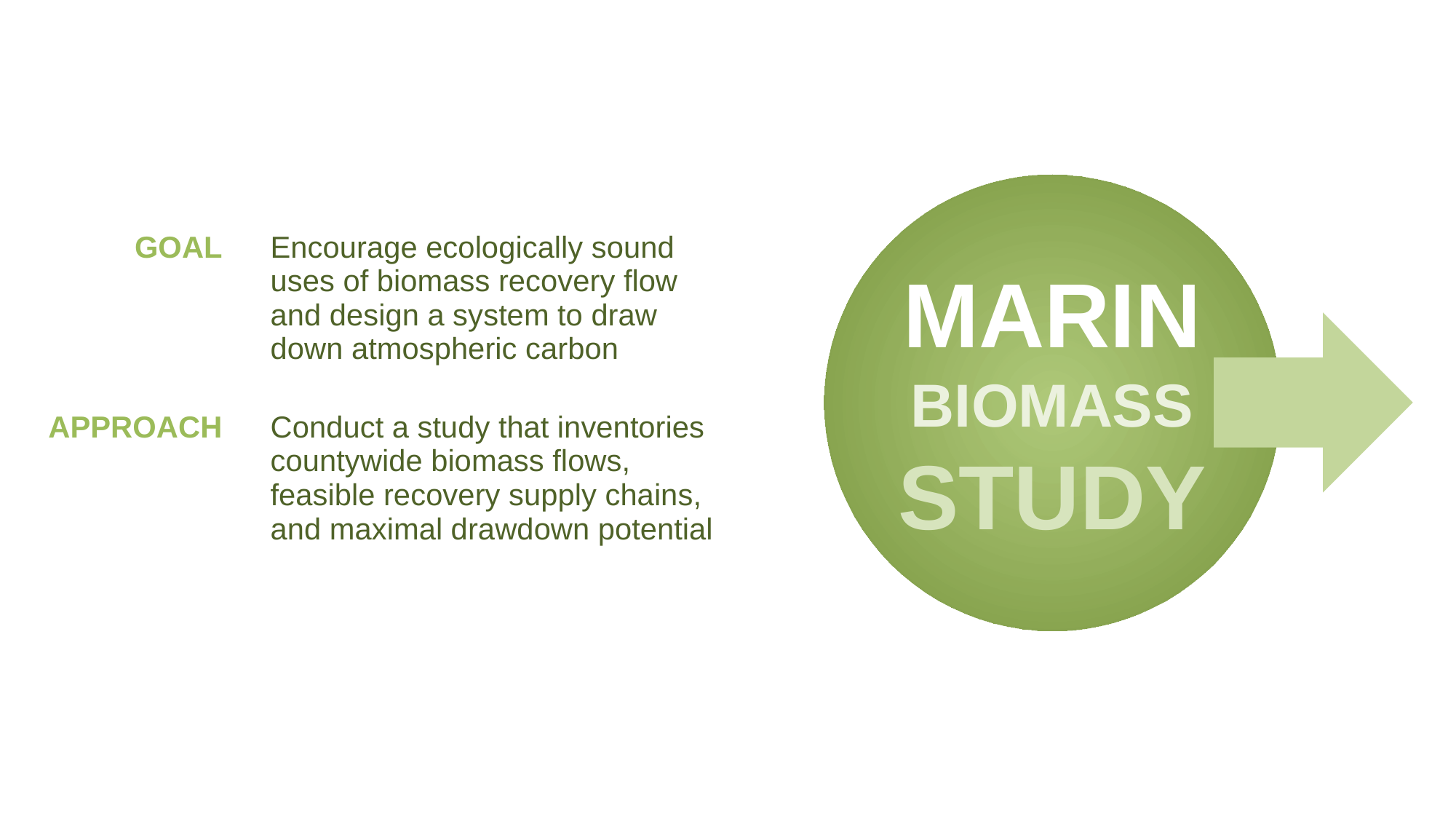

MARIN BIOMASS
STUDY
| GOAL |  | Encourage ecologically sound uses of biomass recovery flow and design a system to draw down atmospheric carbon |
| --- | --- | --- |
| APPROACH |  | Conduct a study that inventories countywide biomass flows, feasible recovery supply chains, and maximal drawdown potential |